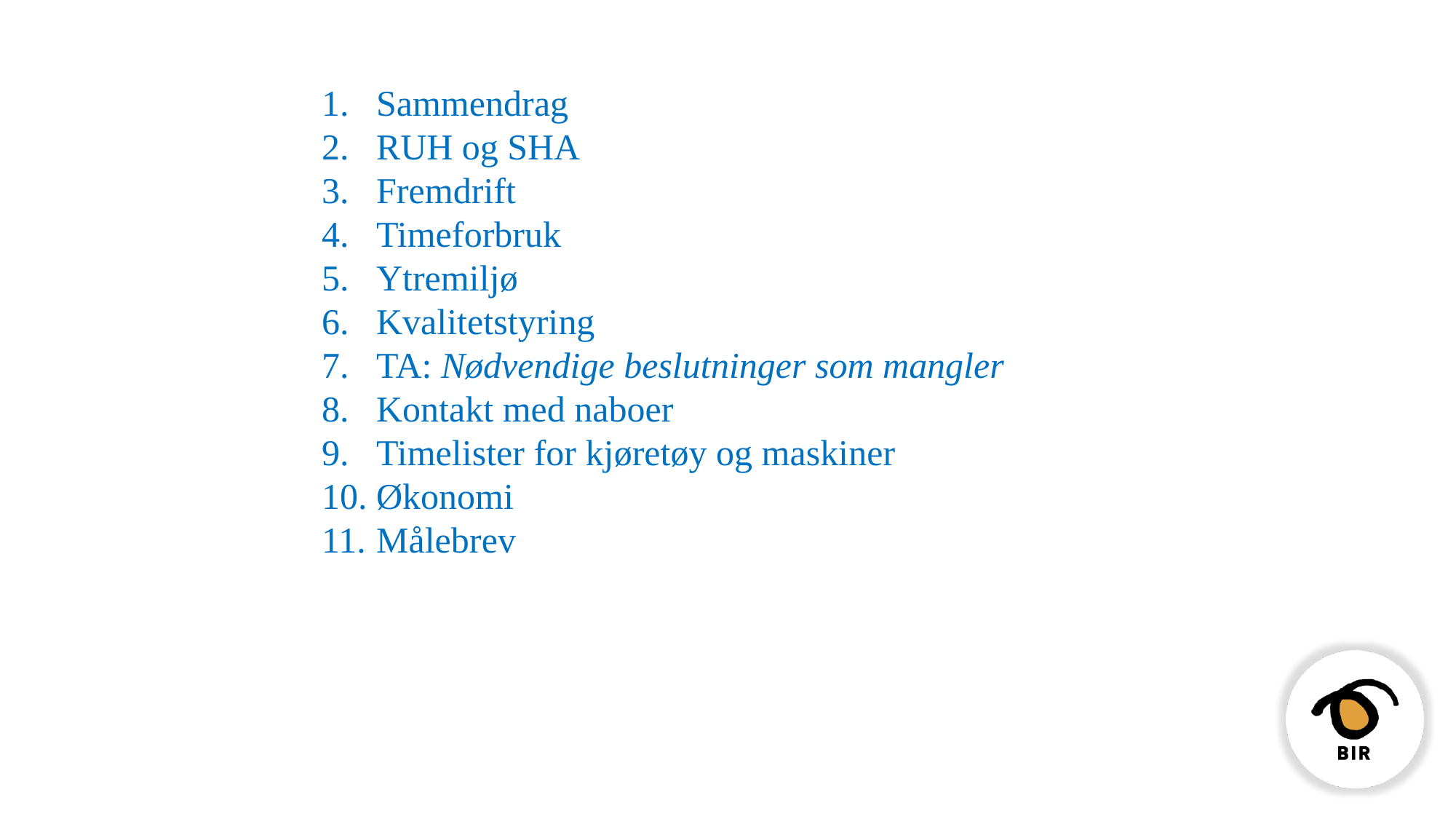

Sammendrag
RUH og SHA
Fremdrift
Timeforbruk
Ytremiljø
Kvalitetstyring
TA: Nødvendige beslutninger som mangler
Kontakt med naboer
Timelister for kjøretøy og maskiner
Økonomi
Målebrev